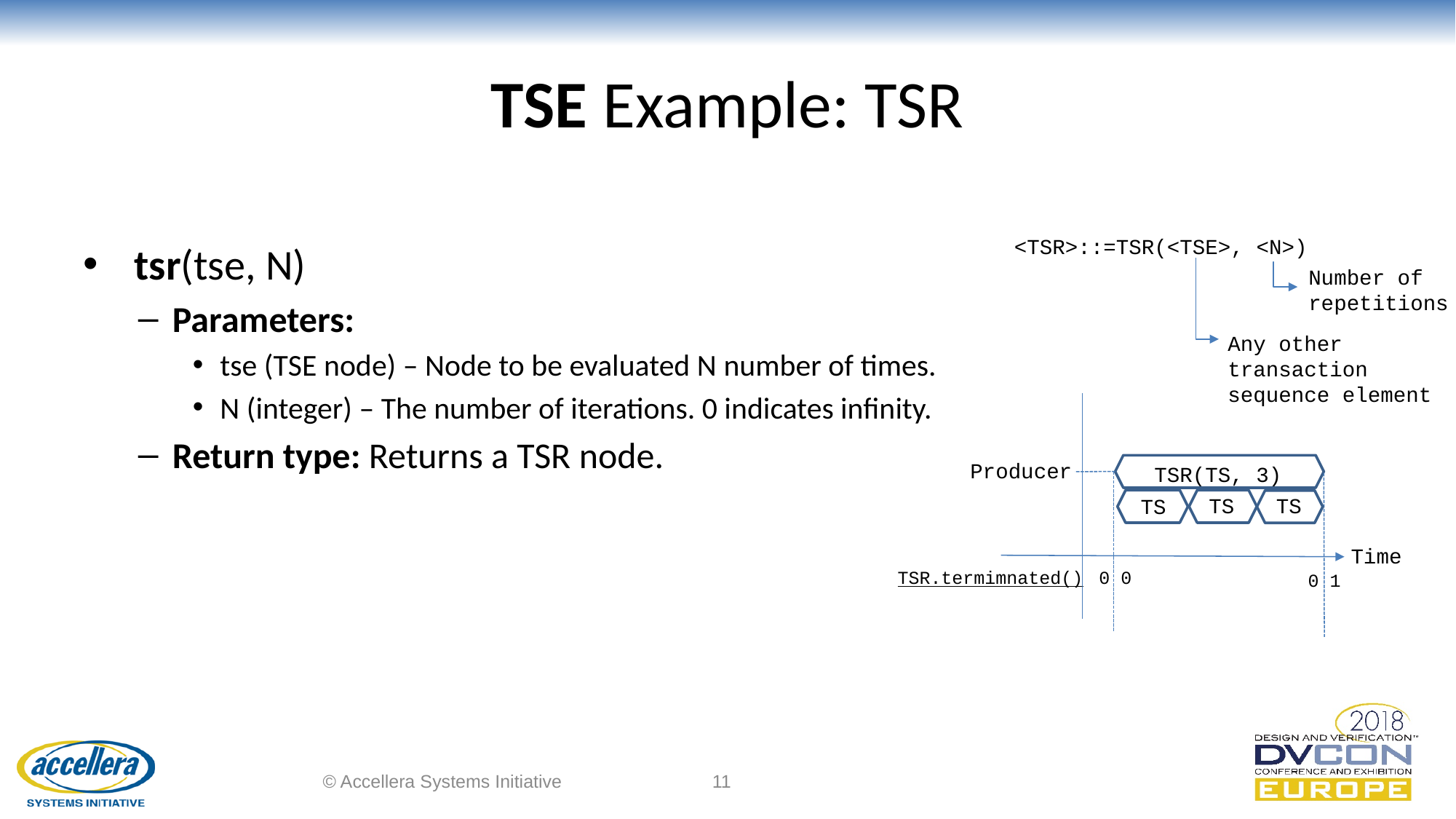

# TSE Example: TSR

 tsr(tse, N)
Parameters:
tse (TSE node) – Node to be evaluated N number of times.
N (integer) – The number of iterations. 0 indicates infinity.
Return type: Returns a TSR node.
<TSR>::=TSR(<TSE>, <N>)
Number of repetitions
Any other transaction sequence element
Producer

TSR(TS, 3)
TS
TS
TS

Time
TSR.termimnated()
0 0
0 1
© Accellera Systems Initiative
11